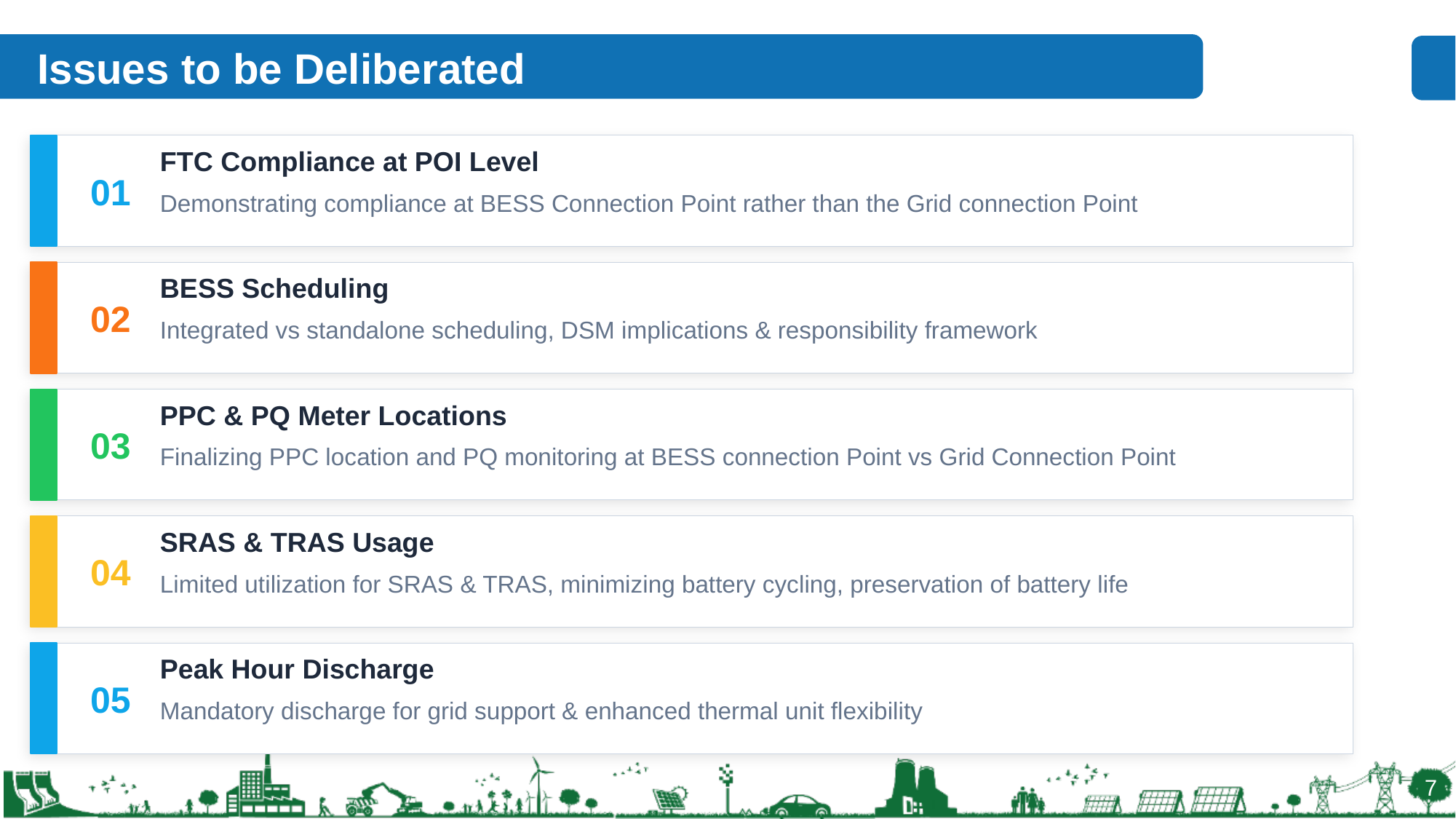

Issues to be Deliberated

01
FTC Compliance at POI Level
Demonstrating compliance at BESS Connection Point rather than the Grid connection Point

02
BESS Scheduling
Integrated vs standalone scheduling, DSM implications & responsibility framework

03
PPC & PQ Meter Locations
Finalizing PPC location and PQ monitoring at BESS connection Point vs Grid Connection Point

04
SRAS & TRAS Usage
Limited utilization for SRAS & TRAS, minimizing battery cycling, preservation of battery life

05
Peak Hour Discharge
Mandatory discharge for grid support & enhanced thermal unit flexibility
7